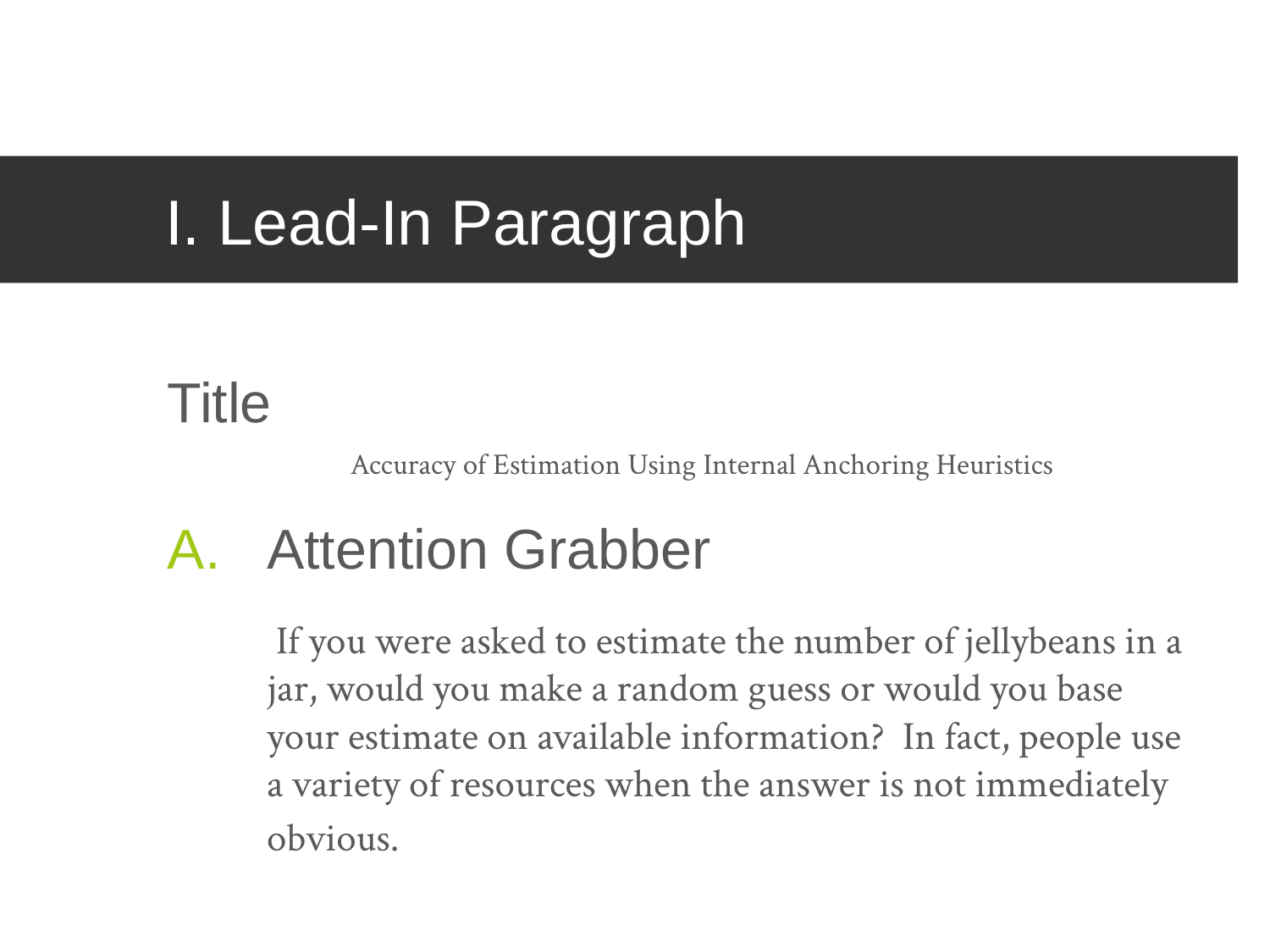

# I. Lead-In Paragraph
Title
Accuracy of Estimation Using Internal Anchoring Heuristics
Attention Grabber
		 If you were asked to estimate the number of jellybeans in a jar, would you make a random guess or would you base your estimate on available information?  In fact, people use a variety of resources when the answer is not immediately obvious.